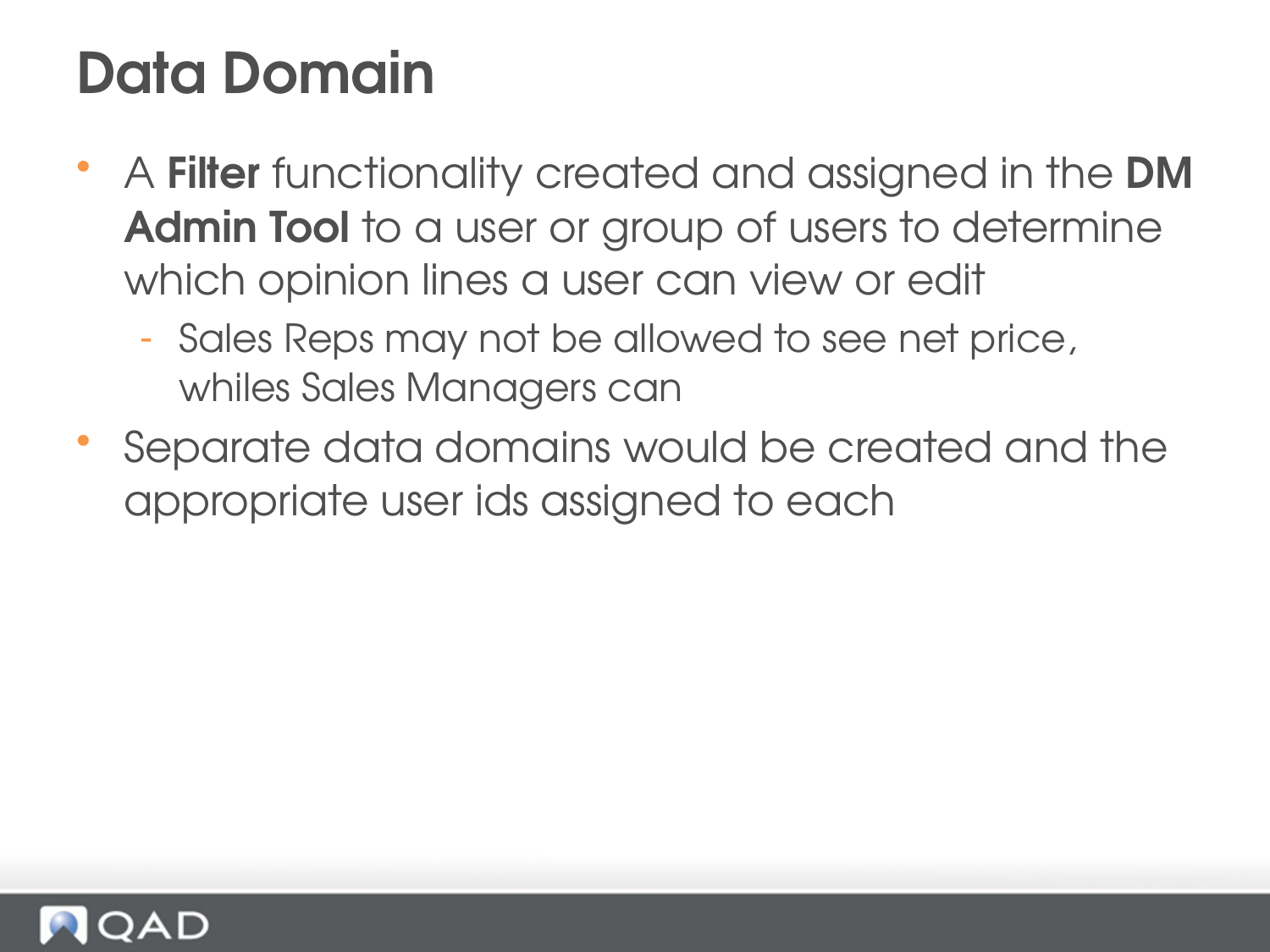

# Data Domain
A Filter functionality created and assigned in the DM Admin Tool to a user or group of users to determine which opinion lines a user can view or edit
Sales Reps may not be allowed to see net price, whiles Sales Managers can
Separate data domains would be created and the appropriate user ids assigned to each